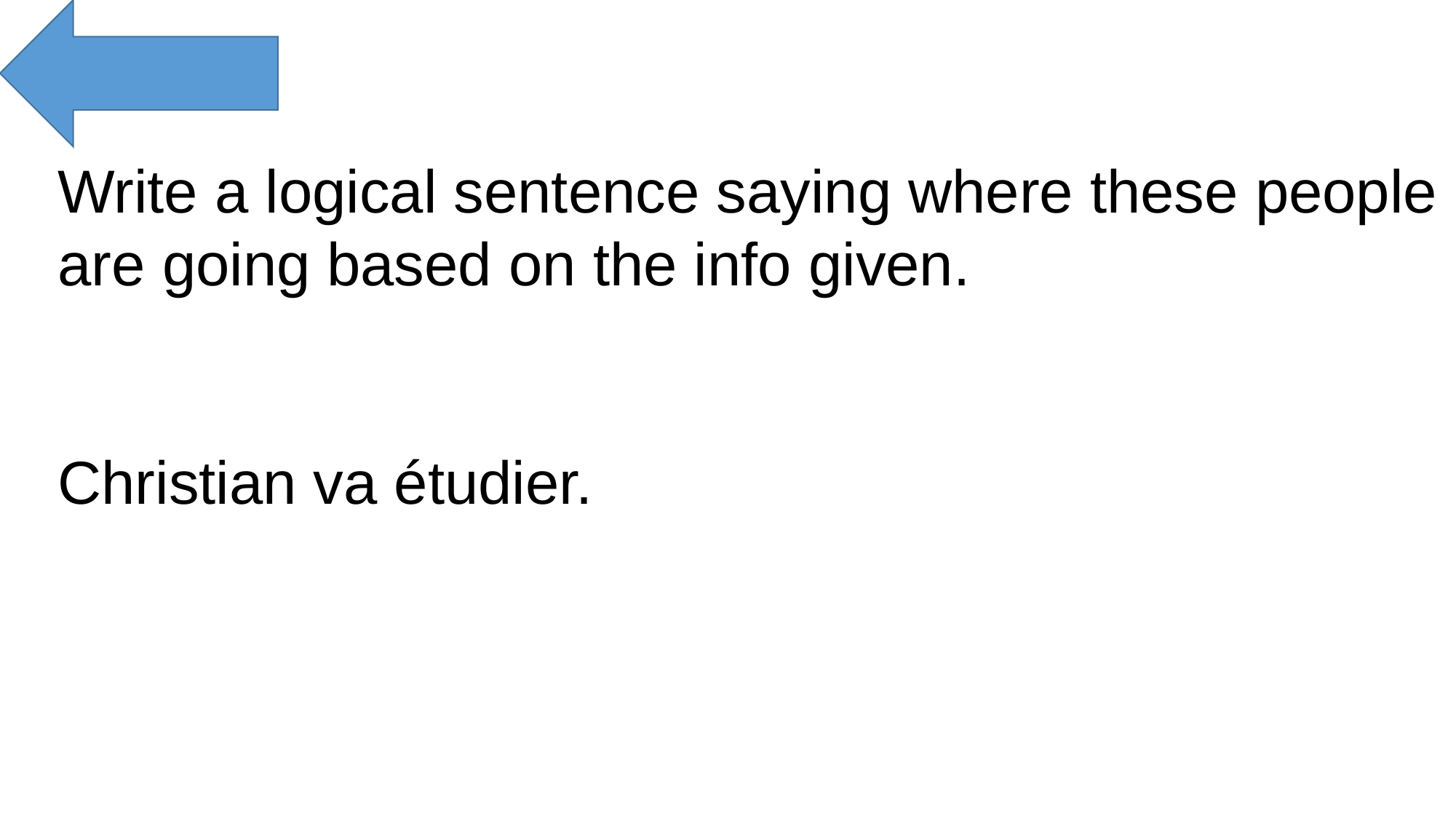

Write a logical sentence saying where these people are going based on the info given.

Christian va étudier.